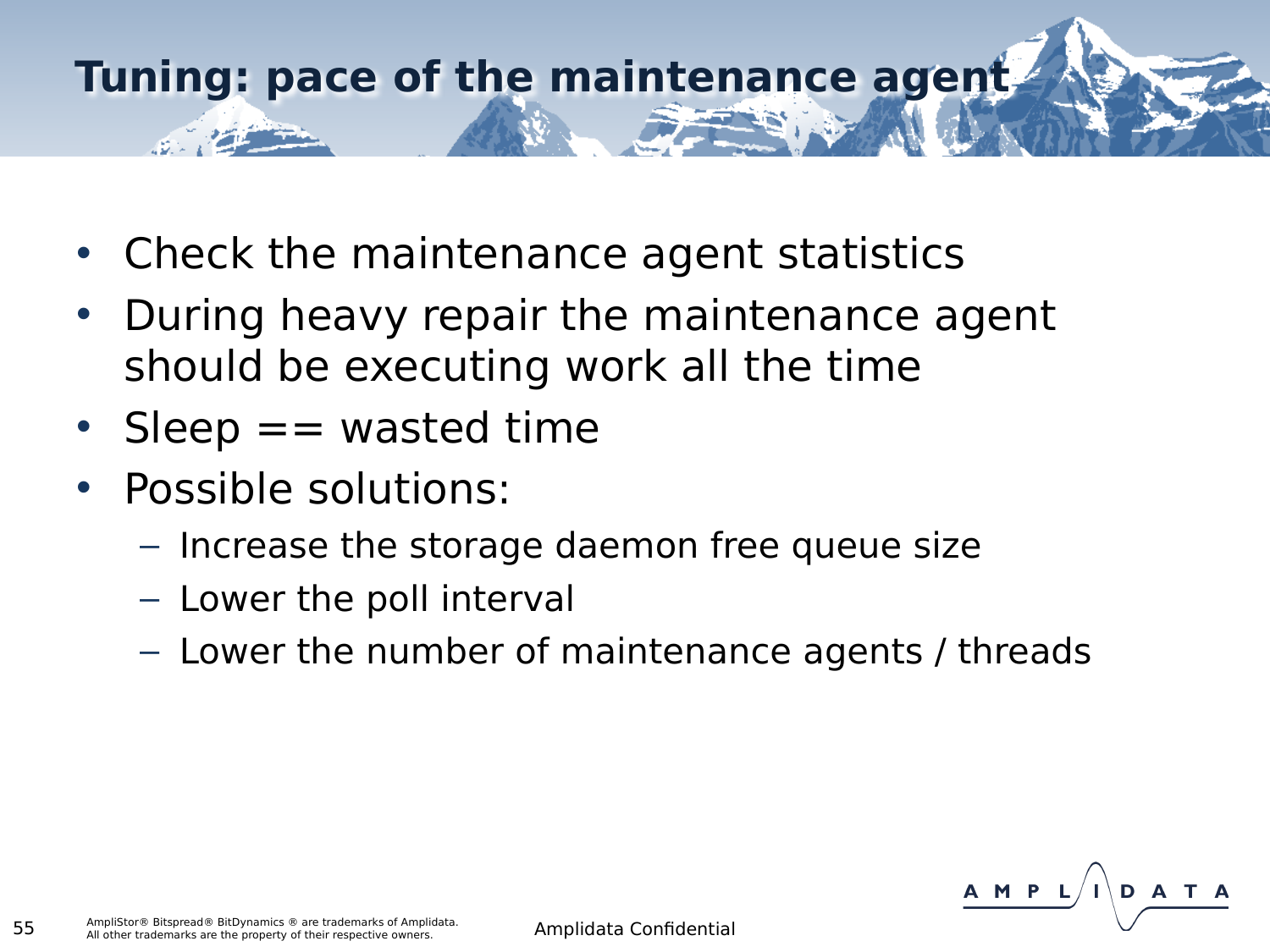

# Tuning: pace of the maintenance agent
Check the maintenance agent statistics
During heavy repair the maintenance agent should be executing work all the time
Sleep == wasted time
Possible solutions:
Increase the storage daemon free queue size
Lower the poll interval
Lower the number of maintenance agents / threads
55
Amplidata Confidential